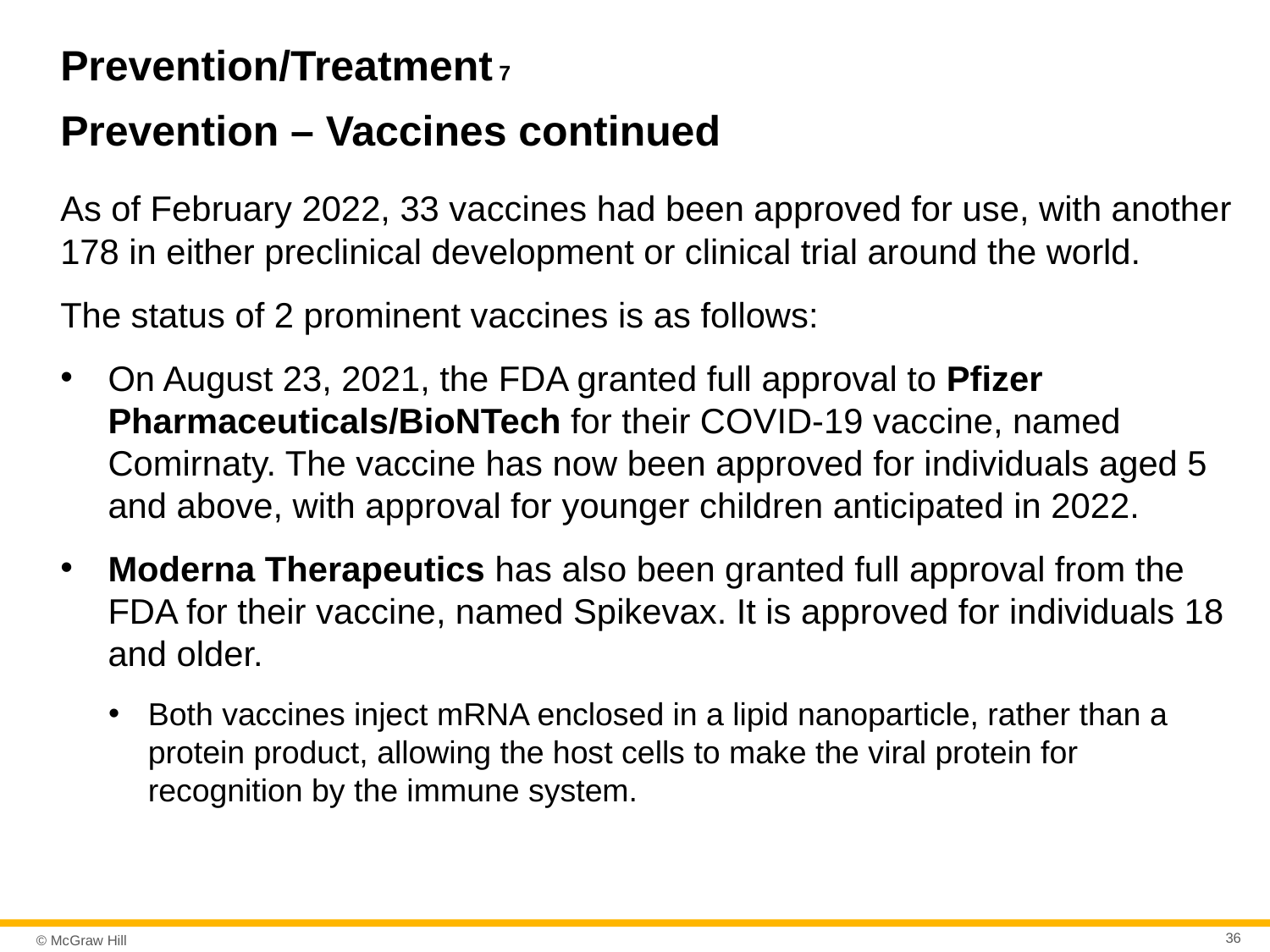

# Prevention/Treatment 7
Prevention – Vaccines continued
As of February 2022, 33 vaccines had been approved for use, with another 178 in either preclinical development or clinical trial around the world.
The status of 2 prominent vaccines is as follows:
On August 23, 2021, the FDA granted full approval to Pfizer Pharmaceuticals/BioNTech for their COVID-19 vaccine, named Comirnaty. The vaccine has now been approved for individuals aged 5 and above, with approval for younger children anticipated in 2022.
Moderna Therapeutics has also been granted full approval from the FDA for their vaccine, named Spikevax. It is approved for individuals 18 and older.
Both vaccines inject mRNA enclosed in a lipid nanoparticle, rather than a protein product, allowing the host cells to make the viral protein for recognition by the immune system.